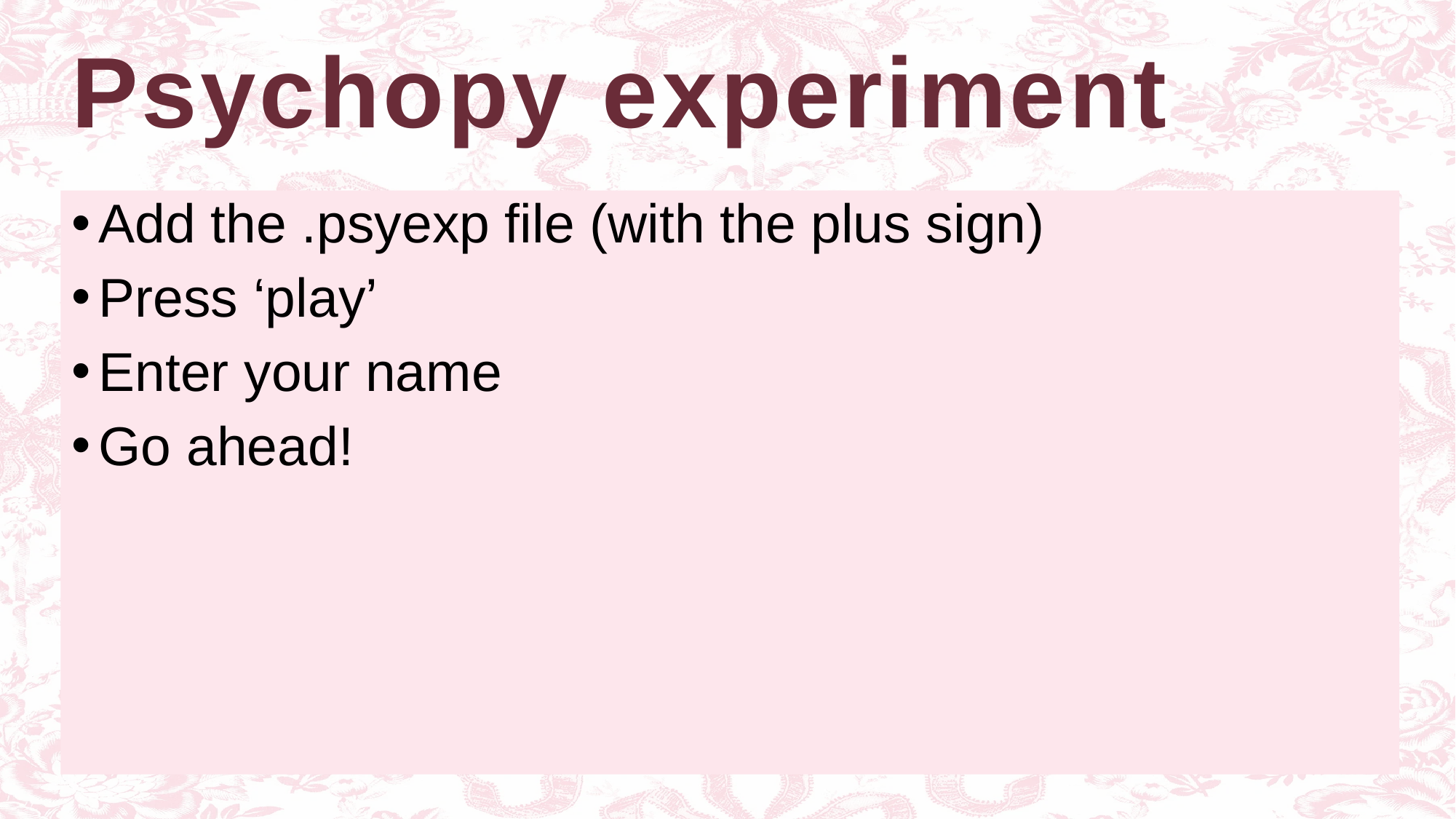

# Psychopy experiment
Add the .psyexp file (with the plus sign)
Press ‘play’
Enter your name
Go ahead!